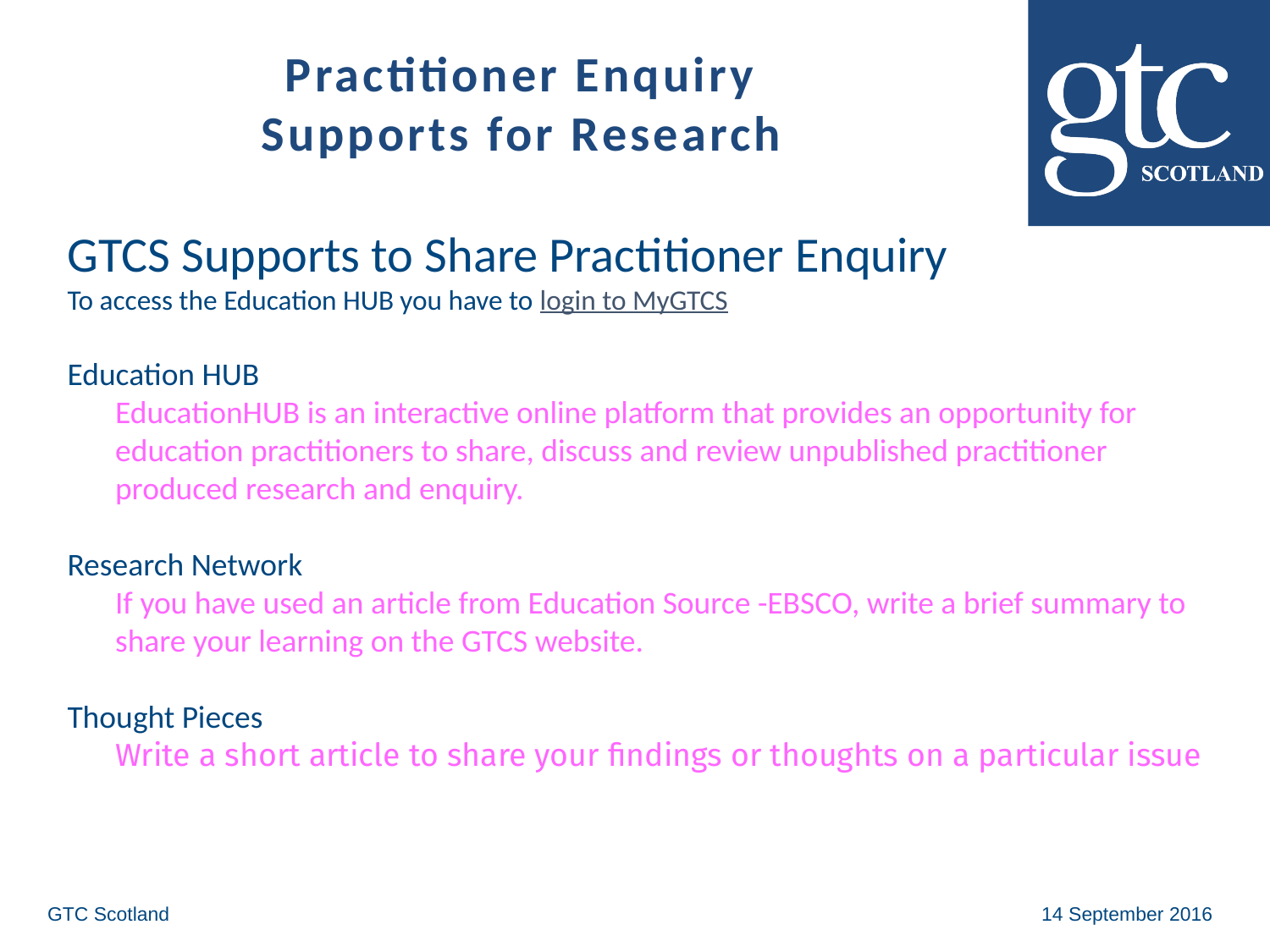

# Practitioner Enquiry Supports for Research
GTCS Supports to Share Practitioner Enquiry
To access the Education HUB you have to login to MyGTCS

Education HUB
	EducationHUB is an interactive online platform that provides an opportunity for education practitioners to share, discuss and review unpublished practitioner produced research and enquiry.

Research Network
	If you have used an article from Education Source -EBSCO, write a brief summary to share your learning on the GTCS website.

Thought Pieces
	Write a short article to share your findings or thoughts on a particular issue

GTC Scotland
14 September 2016